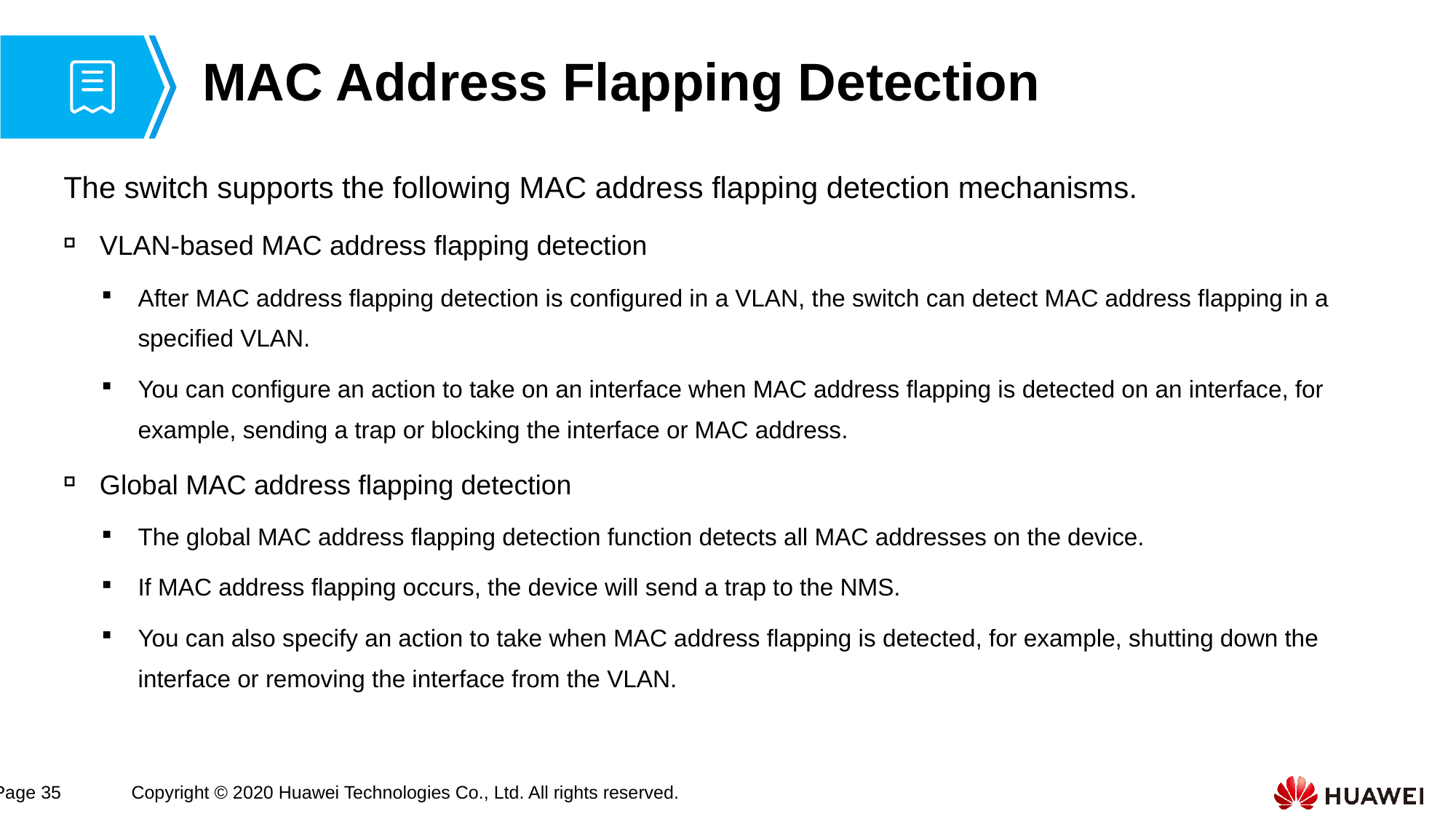

# MAC Address Flapping Detection
The switch supports the following MAC address flapping detection mechanisms.
VLAN-based MAC address flapping detection
After MAC address flapping detection is configured in a VLAN, the switch can detect MAC address flapping in a specified VLAN.
You can configure an action to take on an interface when MAC address flapping is detected on an interface, for example, sending a trap or blocking the interface or MAC address.
Global MAC address flapping detection
The global MAC address flapping detection function detects all MAC addresses on the device.
If MAC address flapping occurs, the device will send a trap to the NMS.
You can also specify an action to take when MAC address flapping is detected, for example, shutting down the interface or removing the interface from the VLAN.